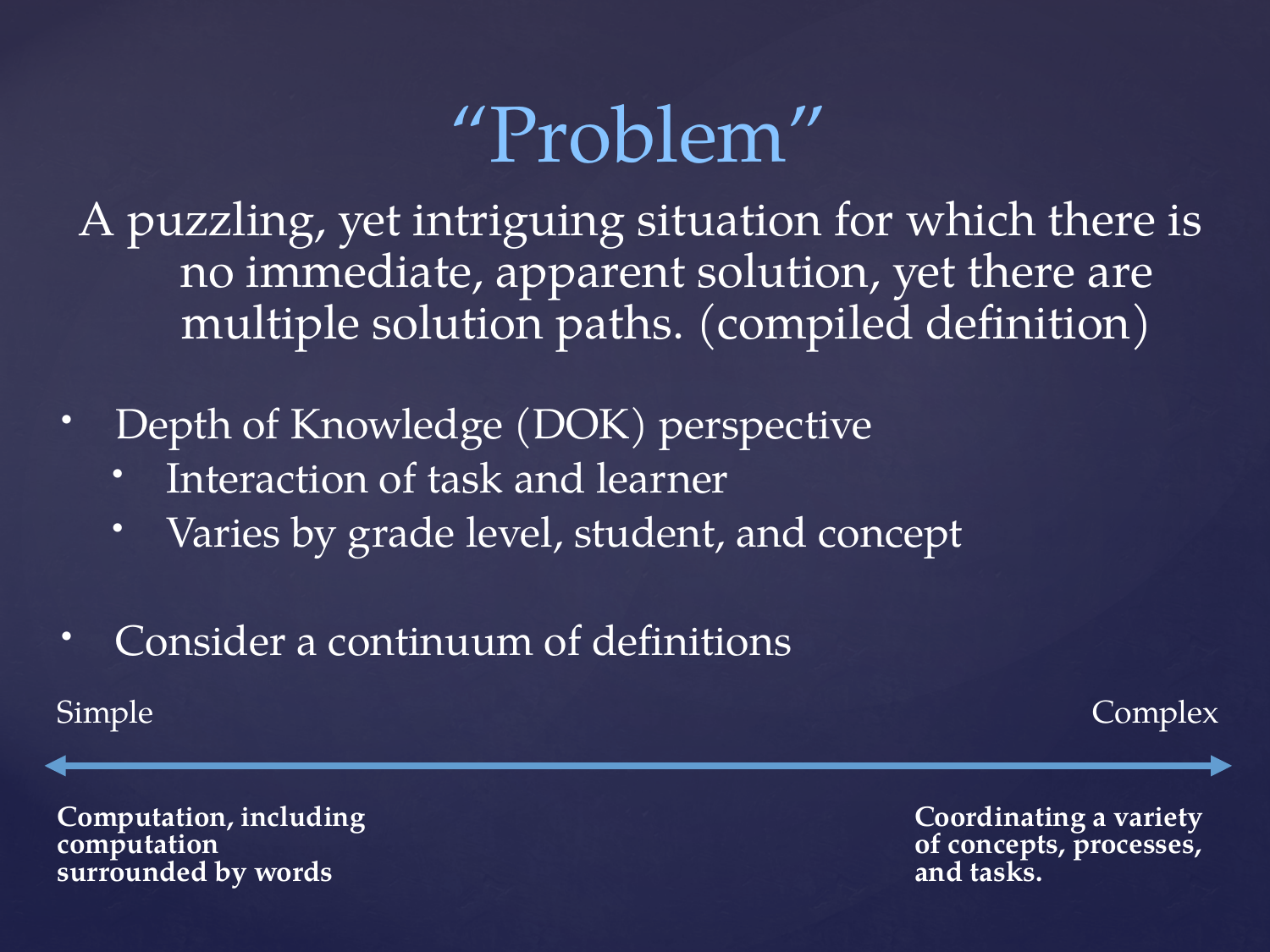

# “Problem”
A puzzling, yet intriguing situation for which there is no immediate, apparent solution, yet there are multiple solution paths. (compiled definition)

Depth of Knowledge (DOK) perspective
Interaction of task and learner
Varies by grade level, student, and concept

Consider a continuum of definitions
| Simple |  |  | Complex |
| --- | --- | --- | --- |
| Computation, including computation surrounded by words |  |  | Coordinating a variety of concepts, processes, and tasks. |
| --- | --- | --- | --- |